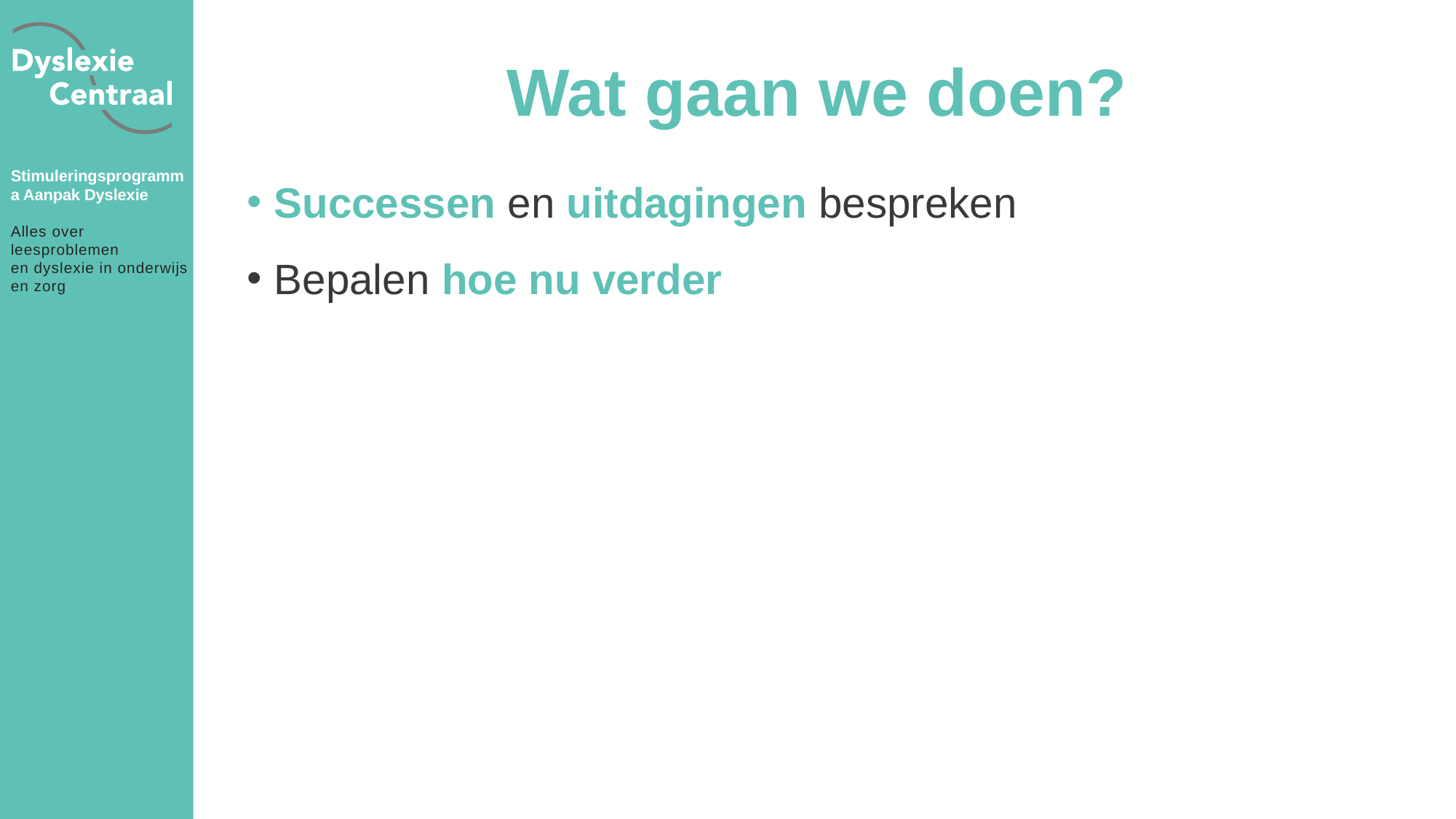

# Wat gaan we doen?
Successen en uitdagingen bespreken
Bepalen hoe nu verder